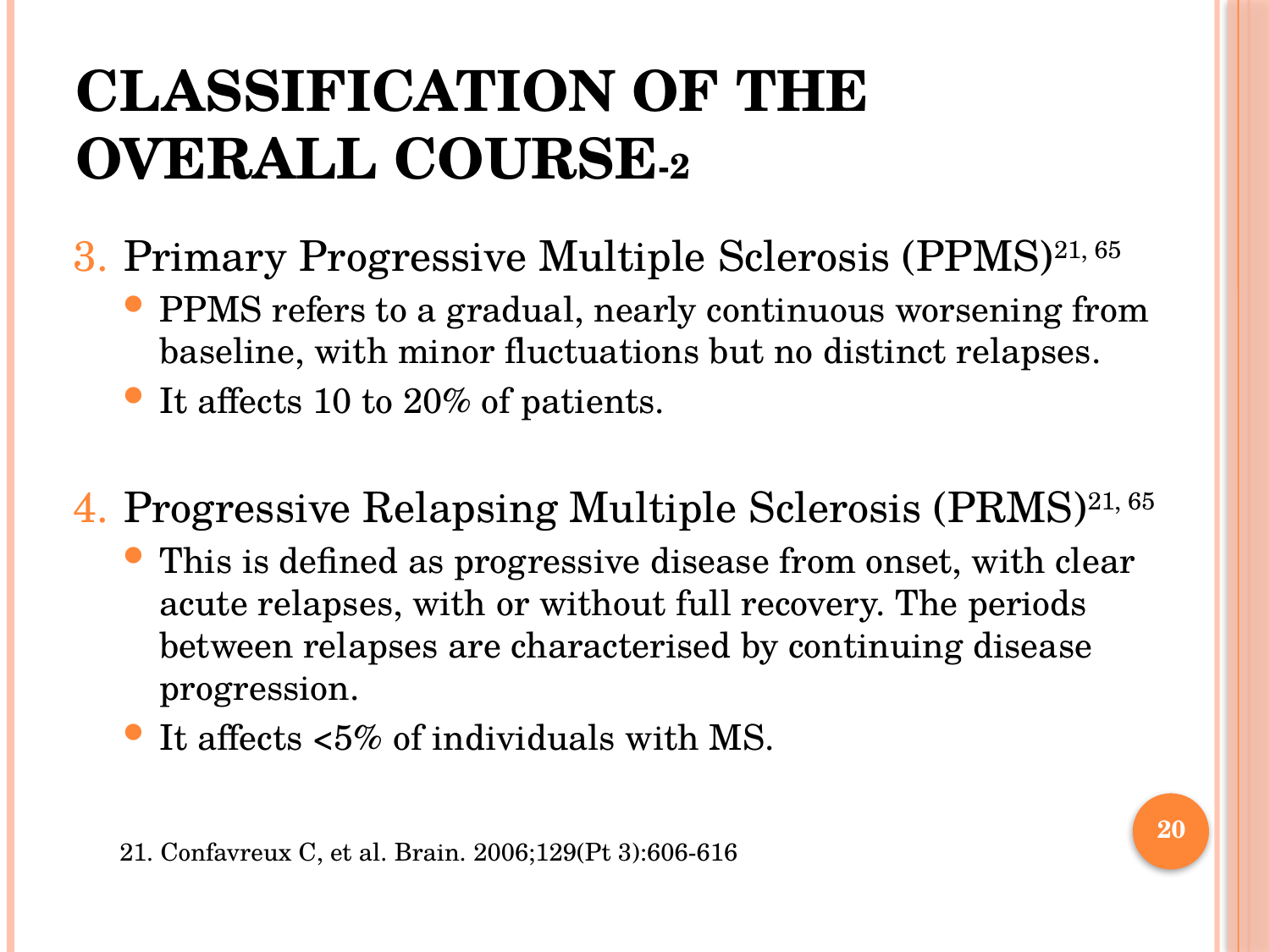

# Classification of the overall course-2
Primary Progressive Multiple Sclerosis (PPMS)21, 65
PPMS refers to a gradual, nearly continuous worsening from baseline, with minor fluctuations but no distinct relapses.
It affects 10 to 20% of patients.

Progressive Relapsing Multiple Sclerosis (PRMS)21, 65
This is defined as progressive disease from onset, with clear acute relapses, with or without full recovery. The periods between relapses are characterised by continuing disease progression.
It affects <5% of individuals with MS.

     21. Confavreux C, et al. Brain. 2006;129(Pt 3):606-616
20